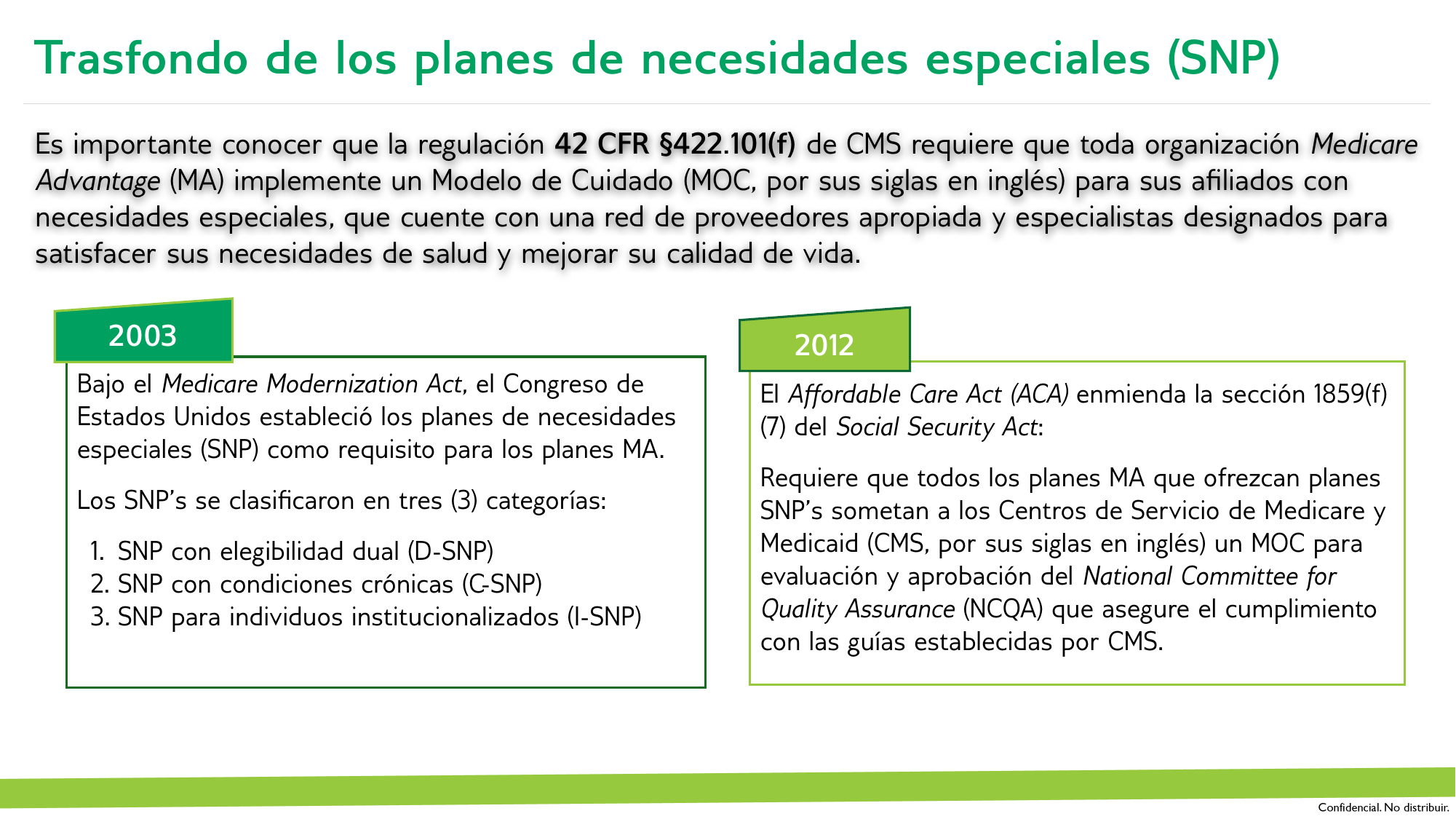

Trasfondo de los planes de necesidades especiales (SNP)
Es importante conocer que la regulación 42 CFR §422.101(f) de CMS requiere que toda organización Medicare Advantage (MA) implemente un Modelo de Cuidado (MOC, por sus siglas en inglés) para sus afiliados con necesidades especiales, que cuente con una red de proveedores apropiada y especialistas designados para satisfacer sus necesidades de salud y mejorar su calidad de vida.

2003

2012
Bajo el Medicare Modernization Act, el Congreso de Estados Unidos estableció los planes de necesidades especiales (SNP) como requisito para los planes MA.

Los SNP’s se clasificaron en tres (3) categorías:

SNP con elegibilidad dual (D-SNP)
SNP con condiciones crónicas (C-SNP)
SNP para individuos institucionalizados (I-SNP)

El Affordable Care Act (ACA) enmienda la sección 1859(f)(7) del Social Security Act:

Requiere que todos los planes MA que ofrezcan planes SNP’s sometan a los Centros de Servicio de Medicare y Medicaid (CMS, por sus siglas en inglés) un MOC para evaluación y aprobación del National Committee for Quality Assurance (NCQA) que asegure el cumplimiento con las guías establecidas por CMS.